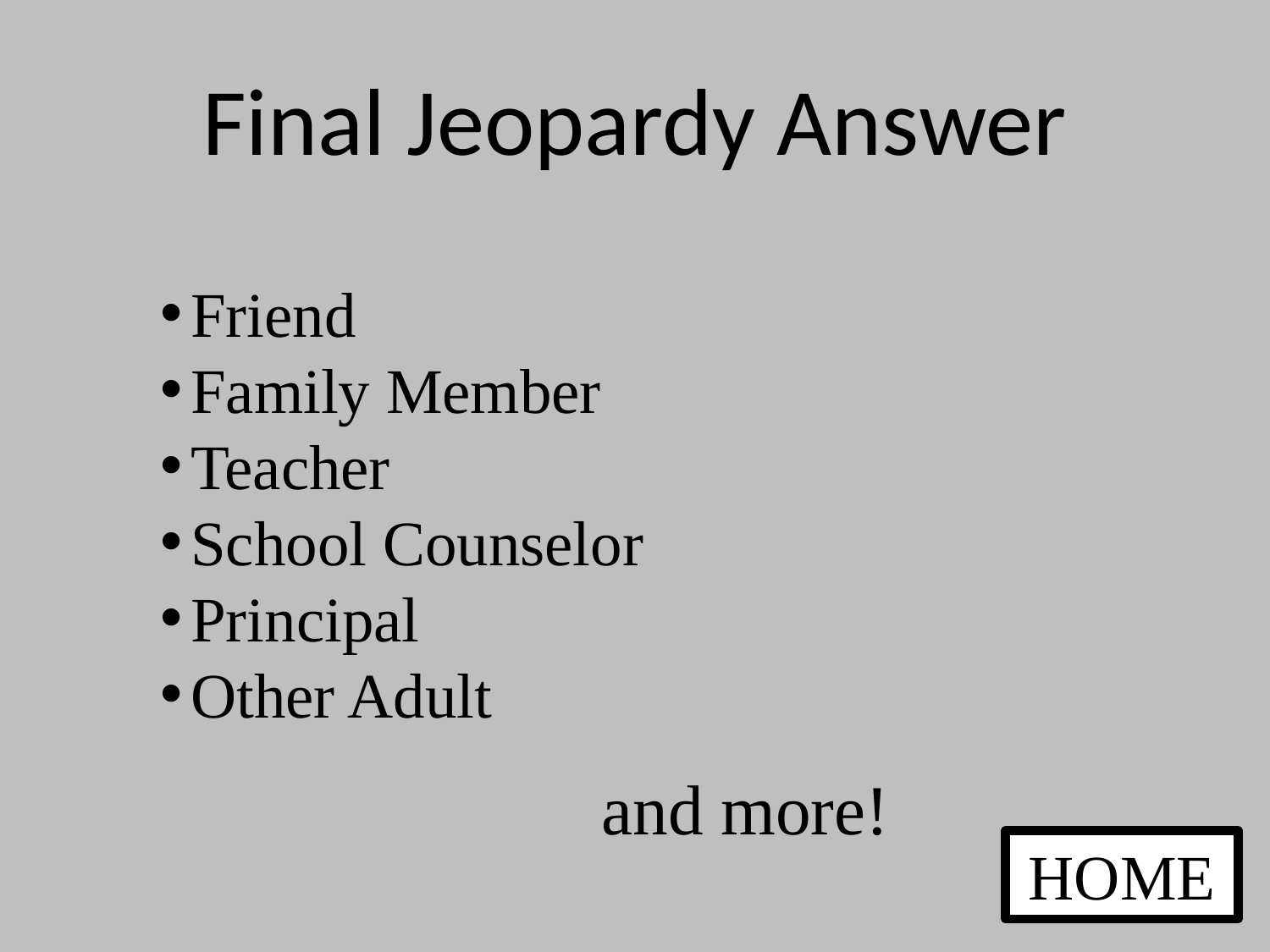

# Final Jeopardy Answer
Friend
Family Member
Teacher
School Counselor
Principal
Other Adult

                  and more!
HOME